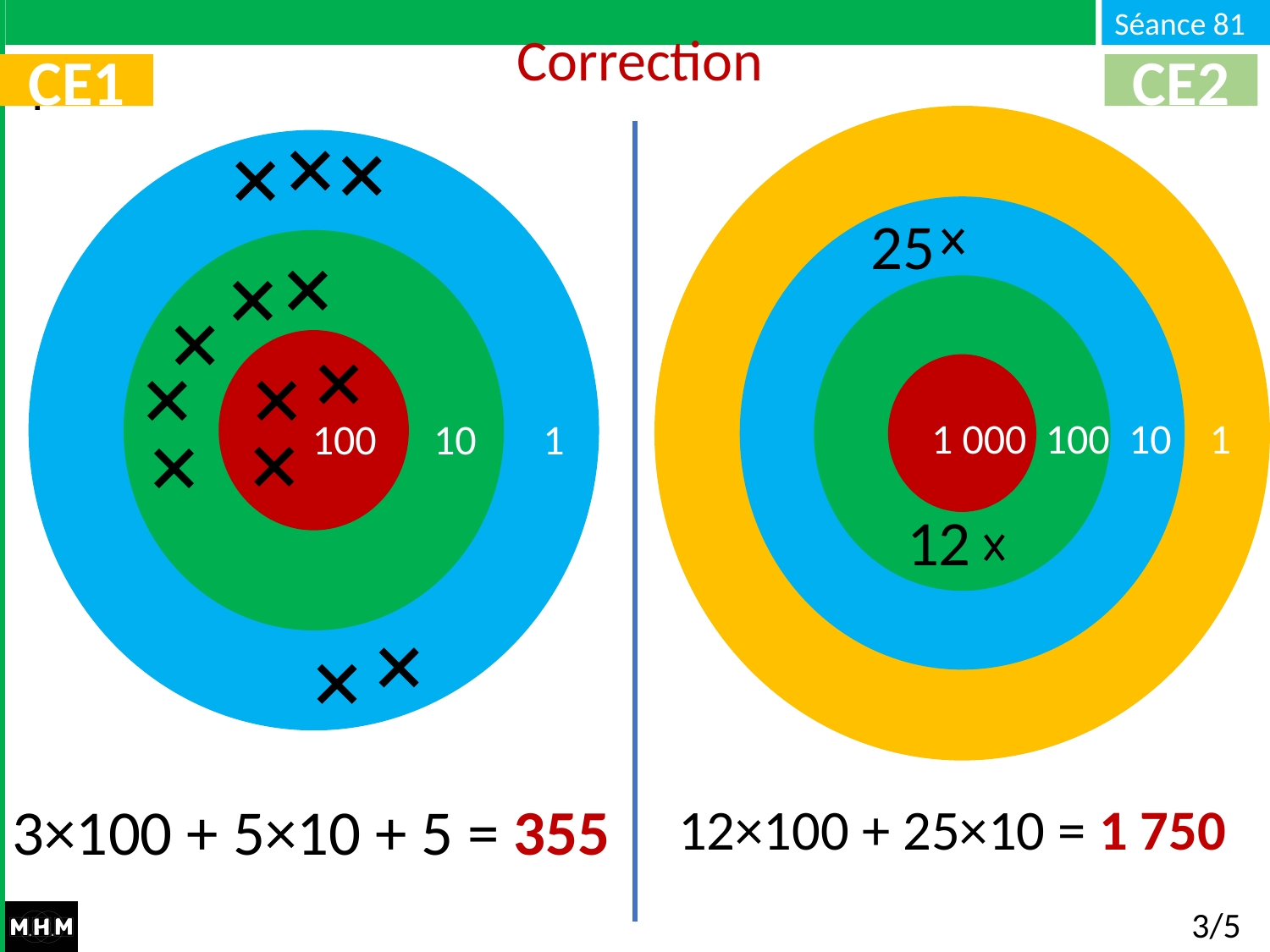

# Correction
CE1
CE2

25

1 000  100  10    1
100      10       1

12

3×100 + 5×10 + 5 = 355
12×100 + 25×10 = 1 750
3/5